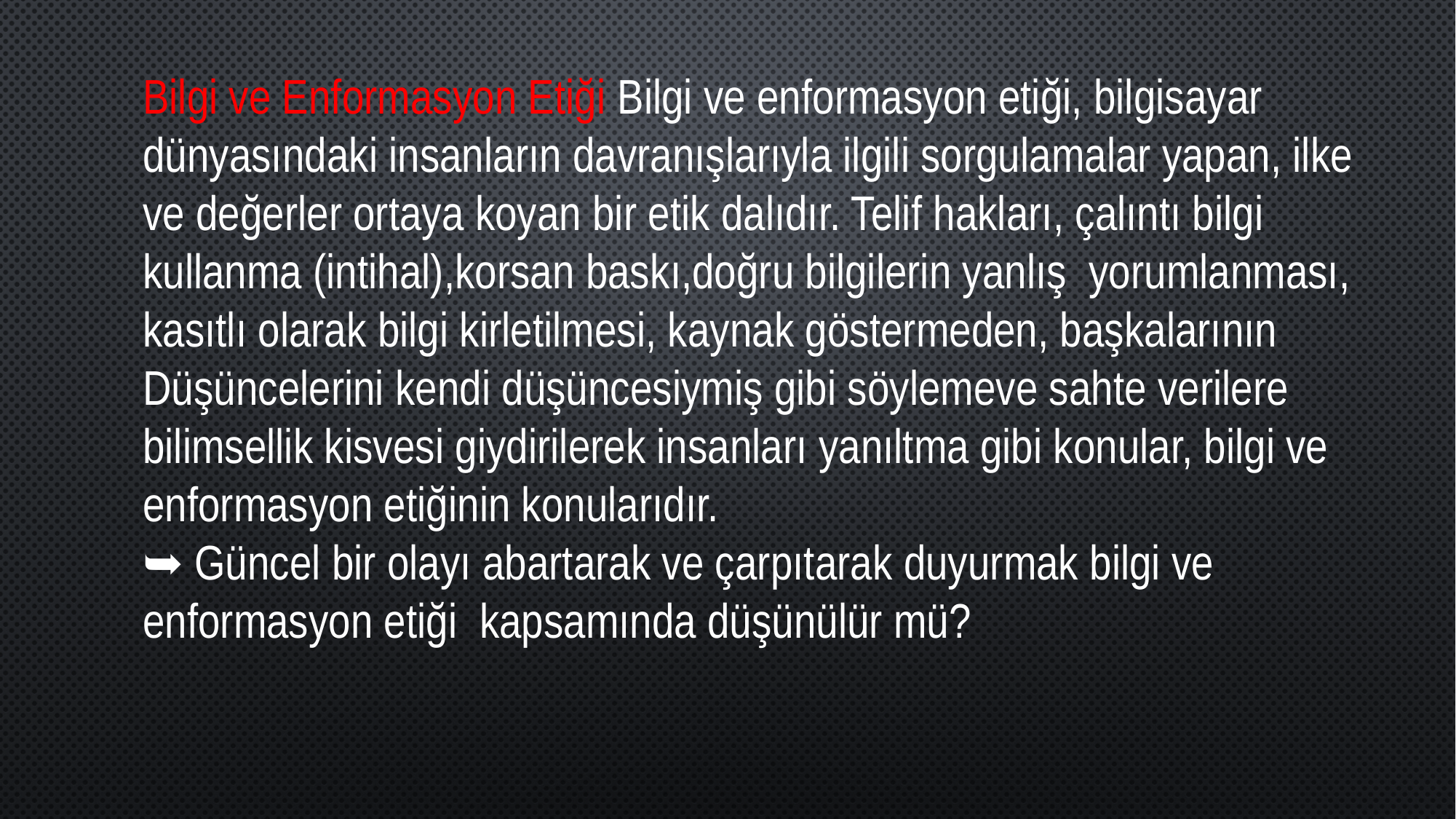

Bilgi ve Enformasyon Etiği Bilgi ve enformasyon etiği, bilgisayar dünyasındaki insanların davranışlarıyla ilgili sorgulamalar yapan, ilke ve değerler ortaya koyan bir etik dalıdır. Telif hakları, çalıntı bilgi kullanma (intihal),korsan baskı,doğru bilgilerin yanlış  yorumlanması, kasıtlı olarak bilgi kirletilmesi, kaynak göstermeden, başkalarının Düşüncelerini kendi düşüncesiymiş gibi söylemeve sahte verilere bilimsellik kisvesi giydirilerek insanları yanıltma gibi konular, bilgi ve enformasyon etiğinin konularıdır.
➥ Güncel bir olayı abartarak ve çarpıtarak duyurmak bilgi ve enformasyon etiği  kapsamında düşünülür mü?